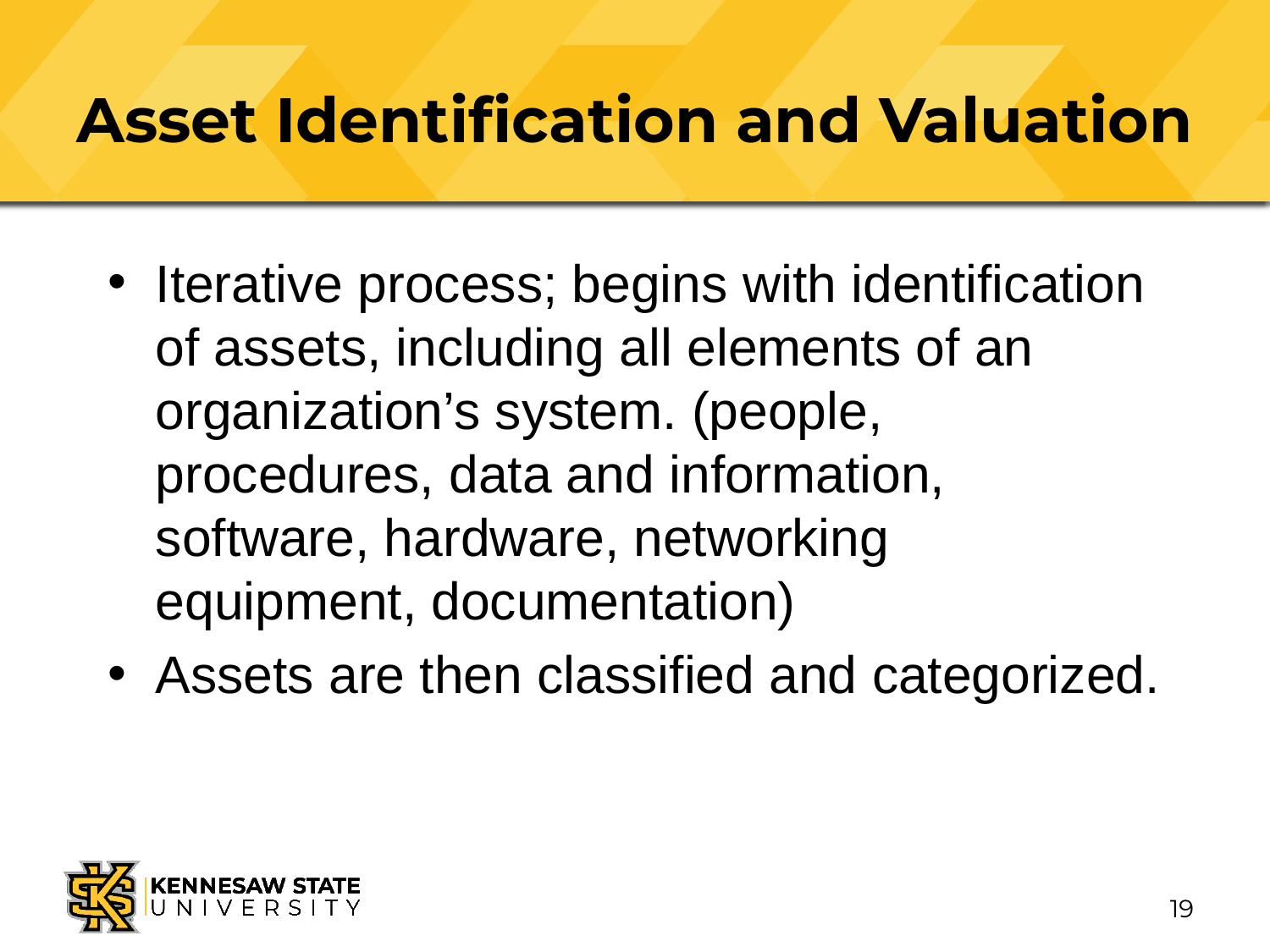

# Asset Identification and Valuation
Iterative process; begins with identification of assets, including all elements of an organization’s system. (people, procedures, data and information, software, hardware, networking equipment, documentation)
Assets are then classified and categorized.
19